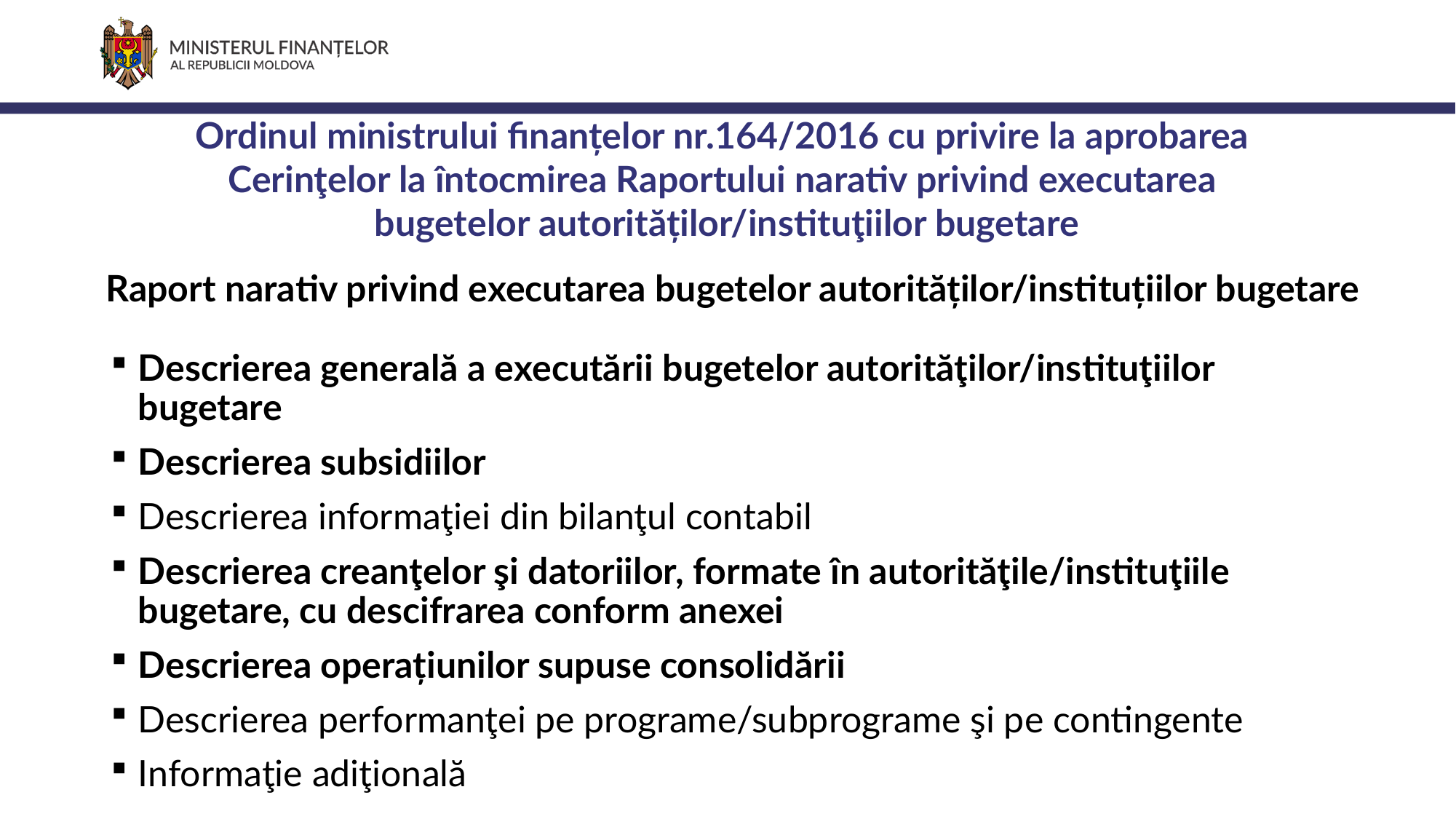

Ordinul ministrului finanțelor nr.164/2016 cu privire la aprobarea
Cerinţelor la întocmirea Raportului narativ privind executarea
bugetelor autorităților/instituţiilor bugetare
Raport narativ privind executarea bugetelor autorităților/instituțiilor bugetare
Descrierea generală a executării bugetelor autorităţilor/instituţiilor bugetare
Descrierea subsidiilor
Descrierea informaţiei din bilanţul contabil
Descrierea creanţelor şi datoriilor, formate în autorităţile/instituţiile bugetare, cu descifrarea conform anexei
Descrierea operațiunilor supuse consolidării
Descrierea performanţei pe programe/subprograme şi pe contingente
Informaţie adiţională